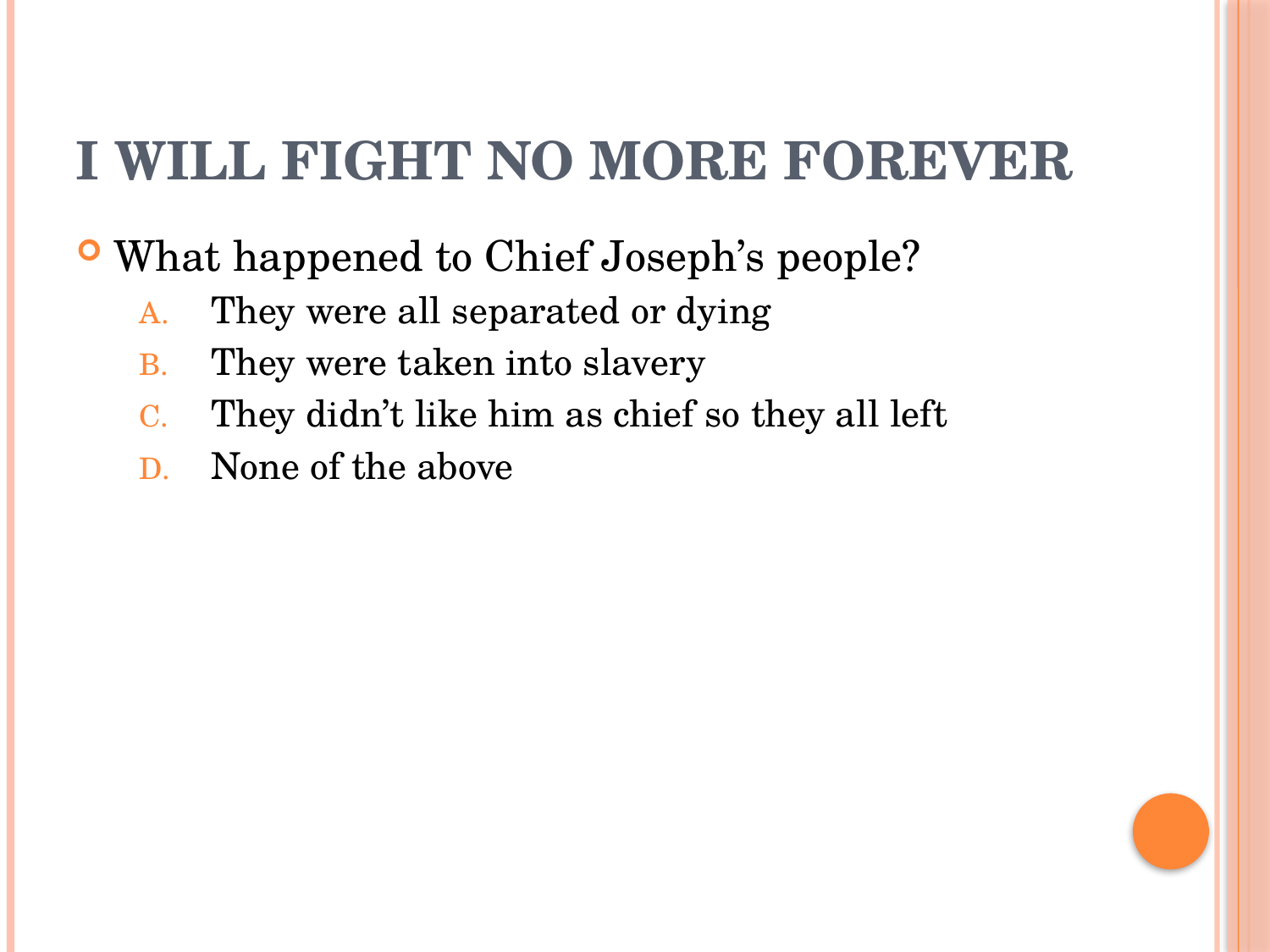

# I will fight no more forever
What happened to Chief Joseph’s people?
They were all separated or dying
They were taken into slavery
They didn’t like him as chief so they all left
None of the above